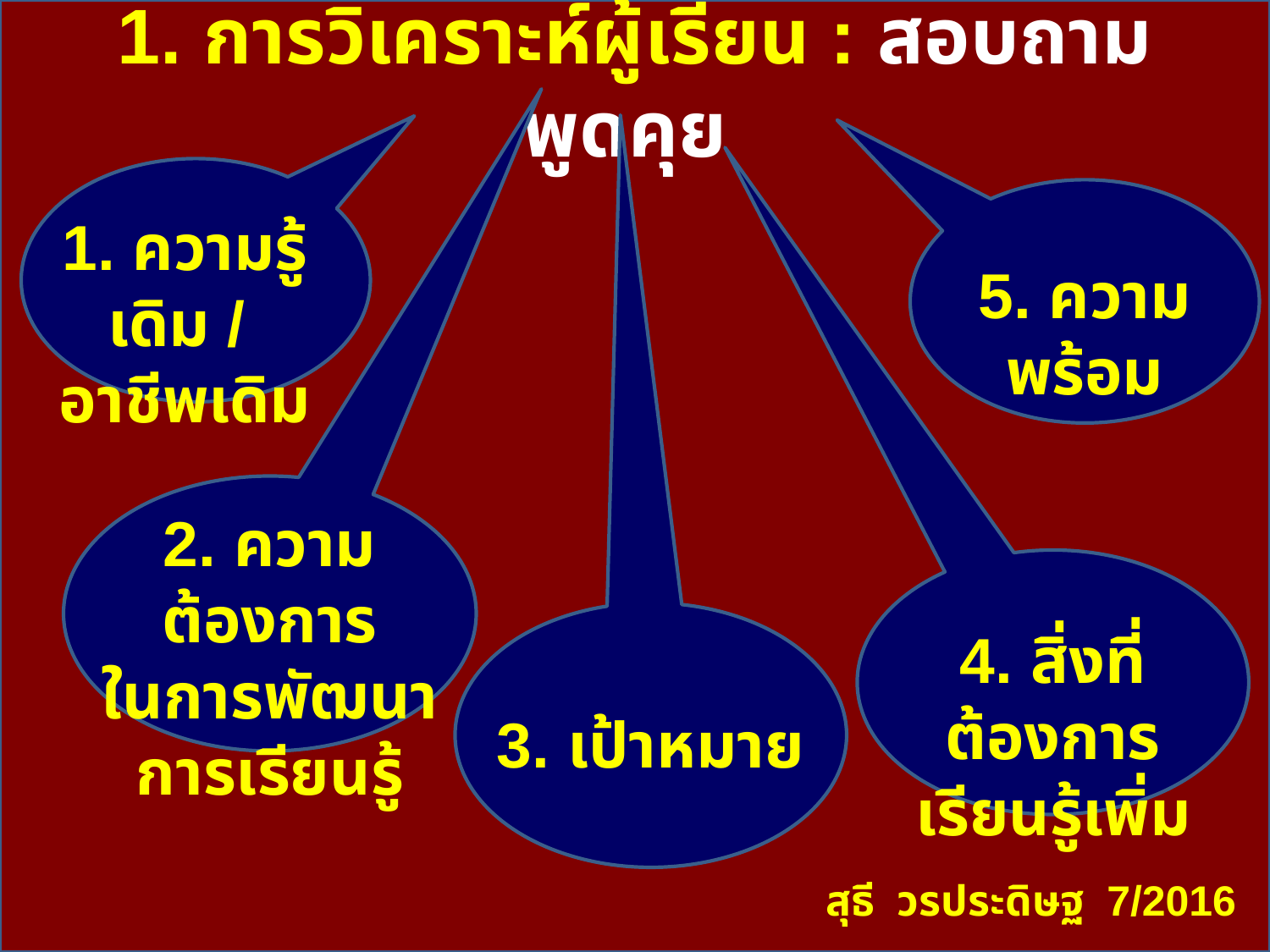

# 1. การวิเคราะห์ผู้เรียน : สอบถาม พูดคุย

1. ความรู้เดิม /
อาชีพเดิม
5. ความพร้อม

2. ความต้องการ
ในการพัฒนา
การเรียนรู้

4. สิ่งที่ต้องการ
เรียนรู้เพิ่ม
3. เป้าหมาย
สุธี  วรประดิษฐ  7/2016